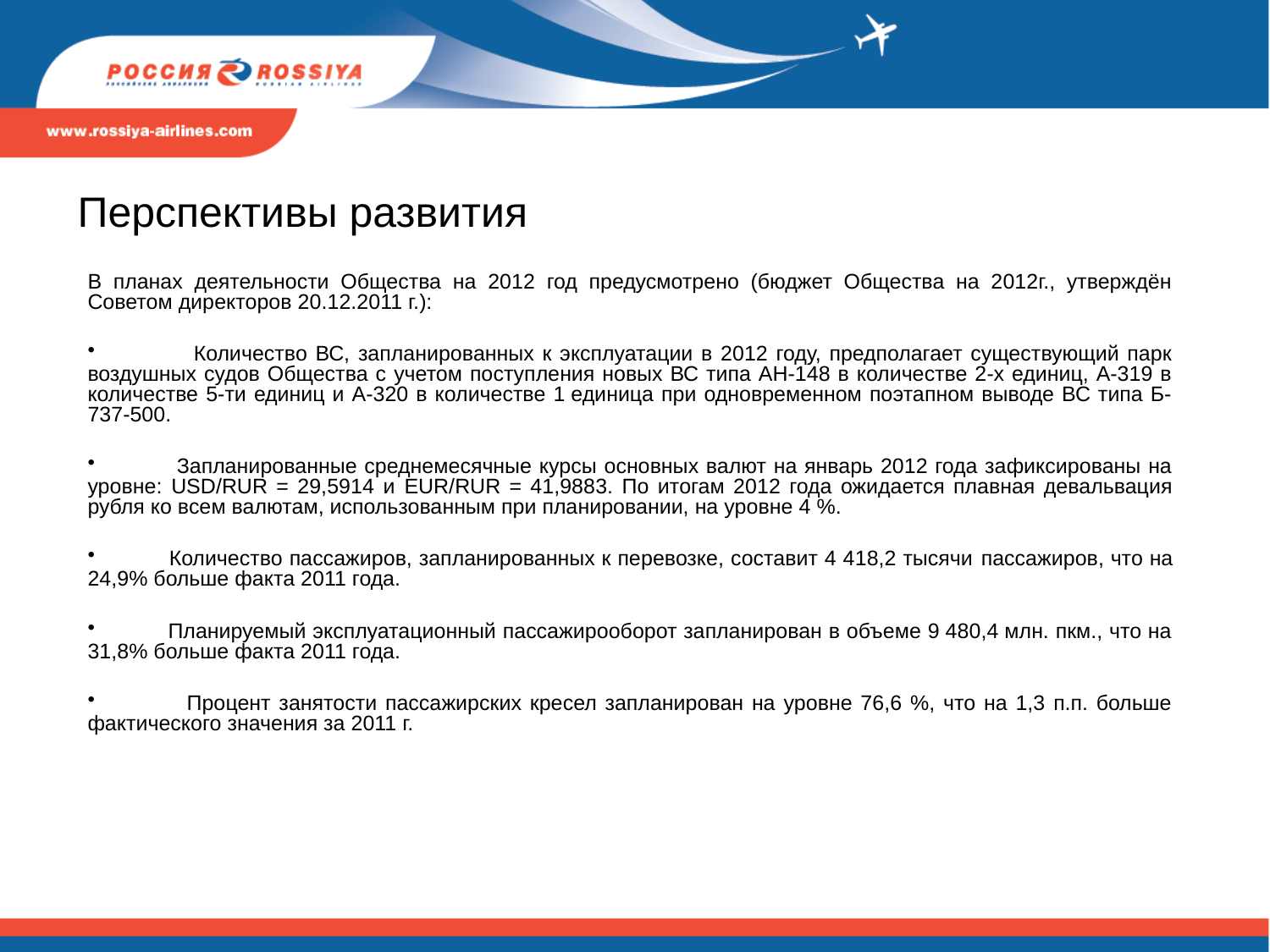

# Перспективы развития
В планах деятельности Общества на 2012 год предусмотрено (бюджет Общества на 2012г., утверждён Советом директоров 20.12.2011 г.):
            Количество ВС, запланированных к эксплуатации в 2012 году, предполагает существующий парк воздушных судов Общества с учетом поступления новых ВС типа АН-148 в количестве 2-х единиц, А-319 в количестве 5-ти единиц и А-320 в количестве 1 единица при одновременном поэтапном выводе ВС типа Б-737-500.
           Запланированные среднемесячные курсы основных валют на январь 2012 года зафиксированы на уровне: USD/RUR = 29,5914 и EUR/RUR = 41,9883. По итогам 2012 года ожидается плавная девальвация рубля ко всем валютам, использованным при планировании, на уровне 4 %.
           Количество пассажиров, запланированных к перевозке, составит 4 418,2 тысячи пассажиров, что на 24,9% больше факта 2011 года.
           Планируемый эксплуатационный пассажирооборот запланирован в объеме 9 480,4 млн. пкм., что на 31,8% больше факта 2011 года.
           Процент занятости пассажирских кресел запланирован на уровне 76,6 %, что на 1,3 п.п. больше фактического значения за 2011 г.